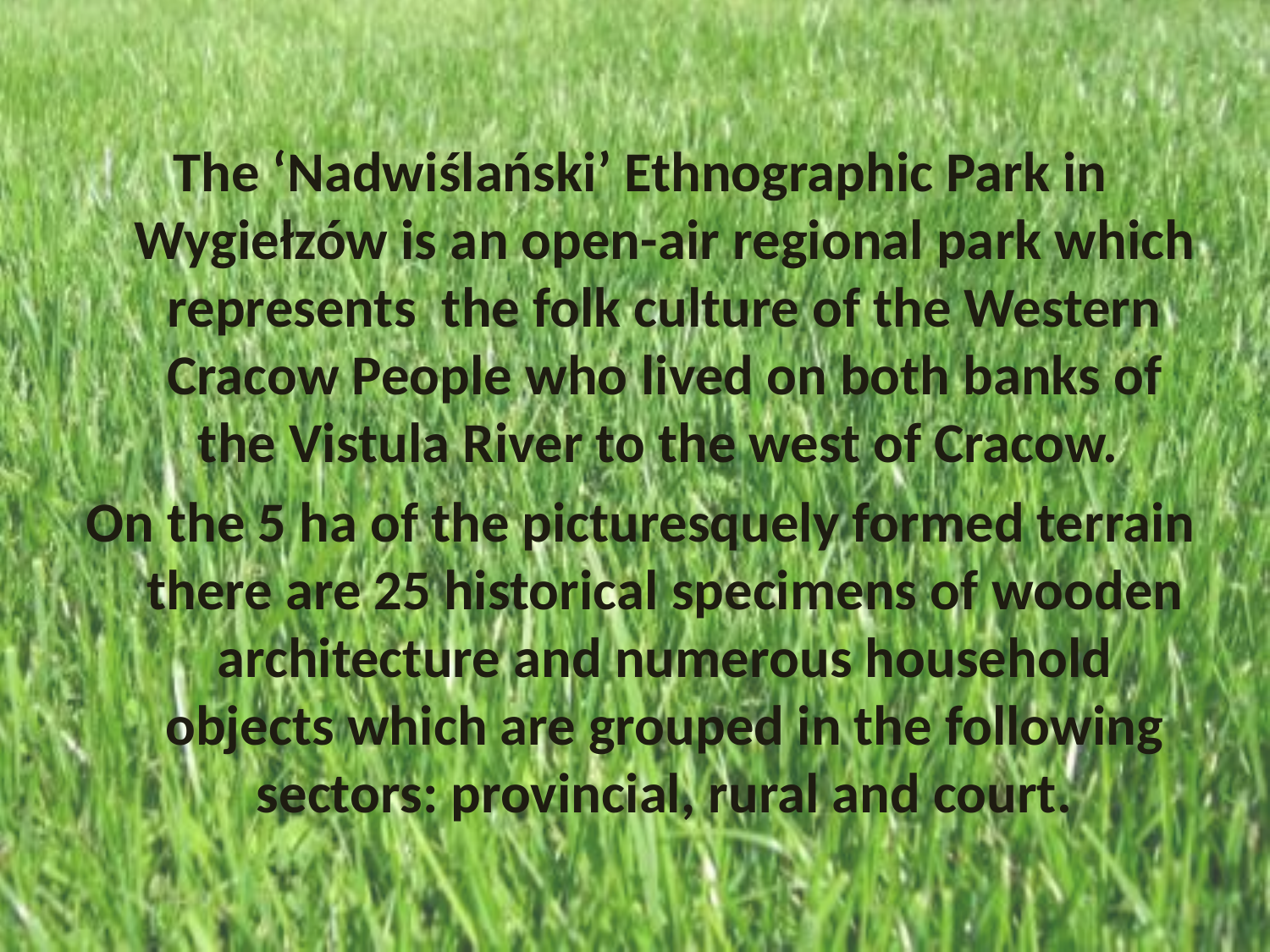

The ‘Nadwiślański’ Ethnographic Park in Wygiełzów is an open-air regional park which represents  the folk culture of the Western Cracow People who lived on both banks of the Vistula River to the west of Cracow.
On the 5 ha of the picturesquely formed terrain there are 25 historical specimens of wooden architecture and numerous household objects which are grouped in the following sectors: provincial, rural and court.